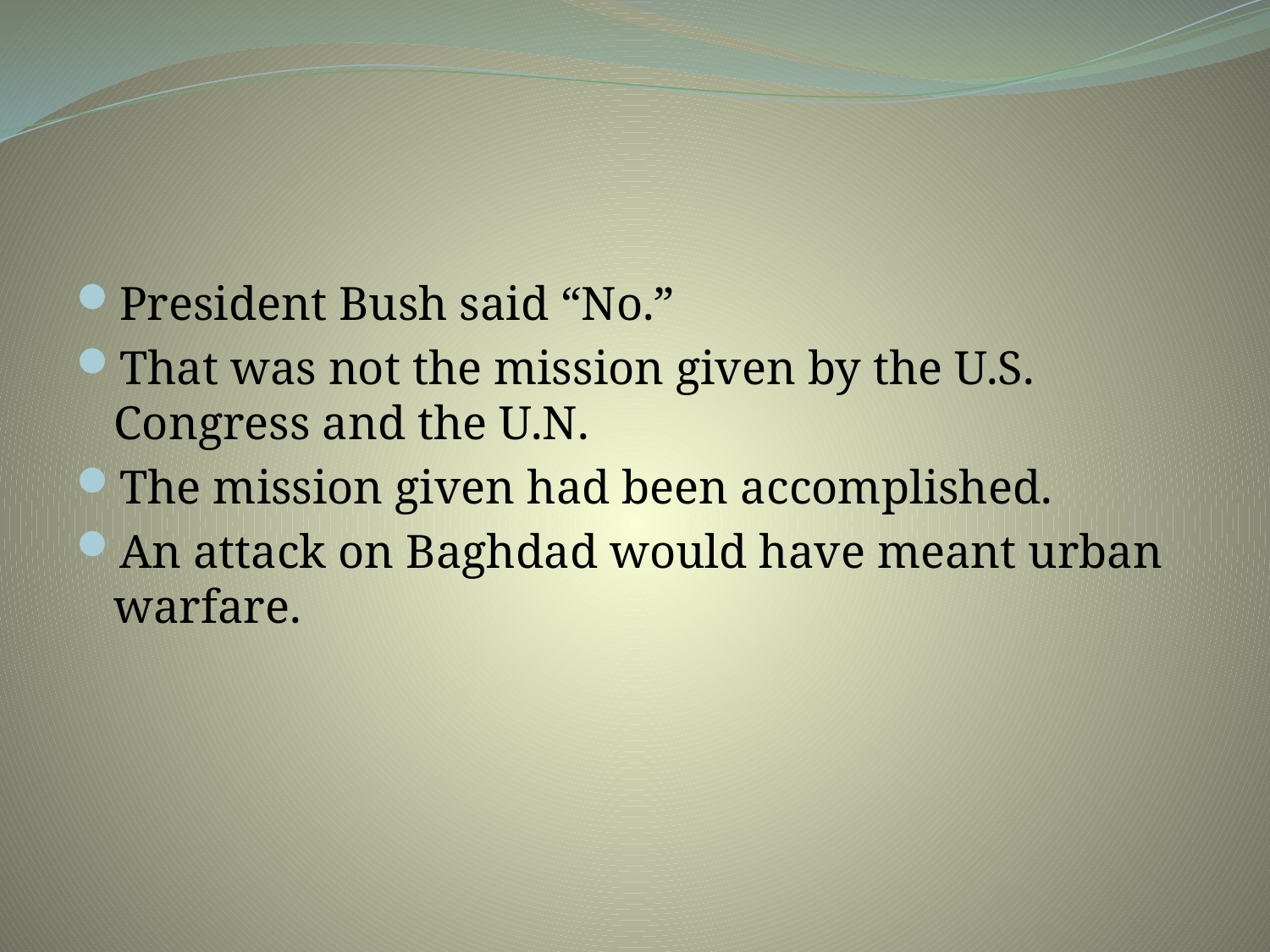

#
President Bush said “No.”
That was not the mission given by the U.S. Congress and the U.N.
The mission given had been accomplished.
An attack on Baghdad would have meant urban warfare.